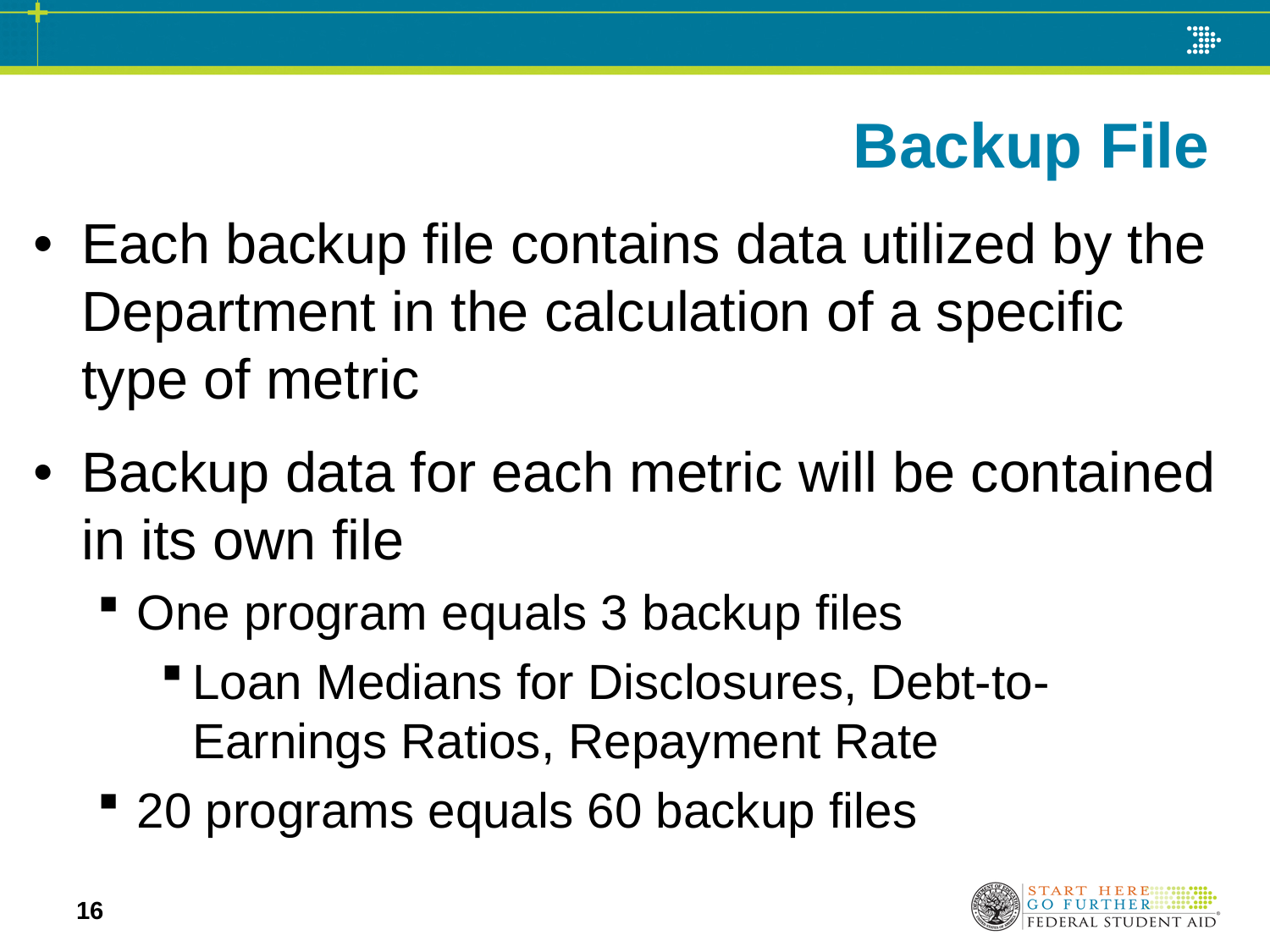

# Backup File
Each backup file contains data utilized by the Department in the calculation of a specific type of metric
Backup data for each metric will be contained in its own file
One program equals 3 backup files
Loan Medians for Disclosures, Debt-to-Earnings Ratios, Repayment Rate
20 programs equals 60 backup files
16